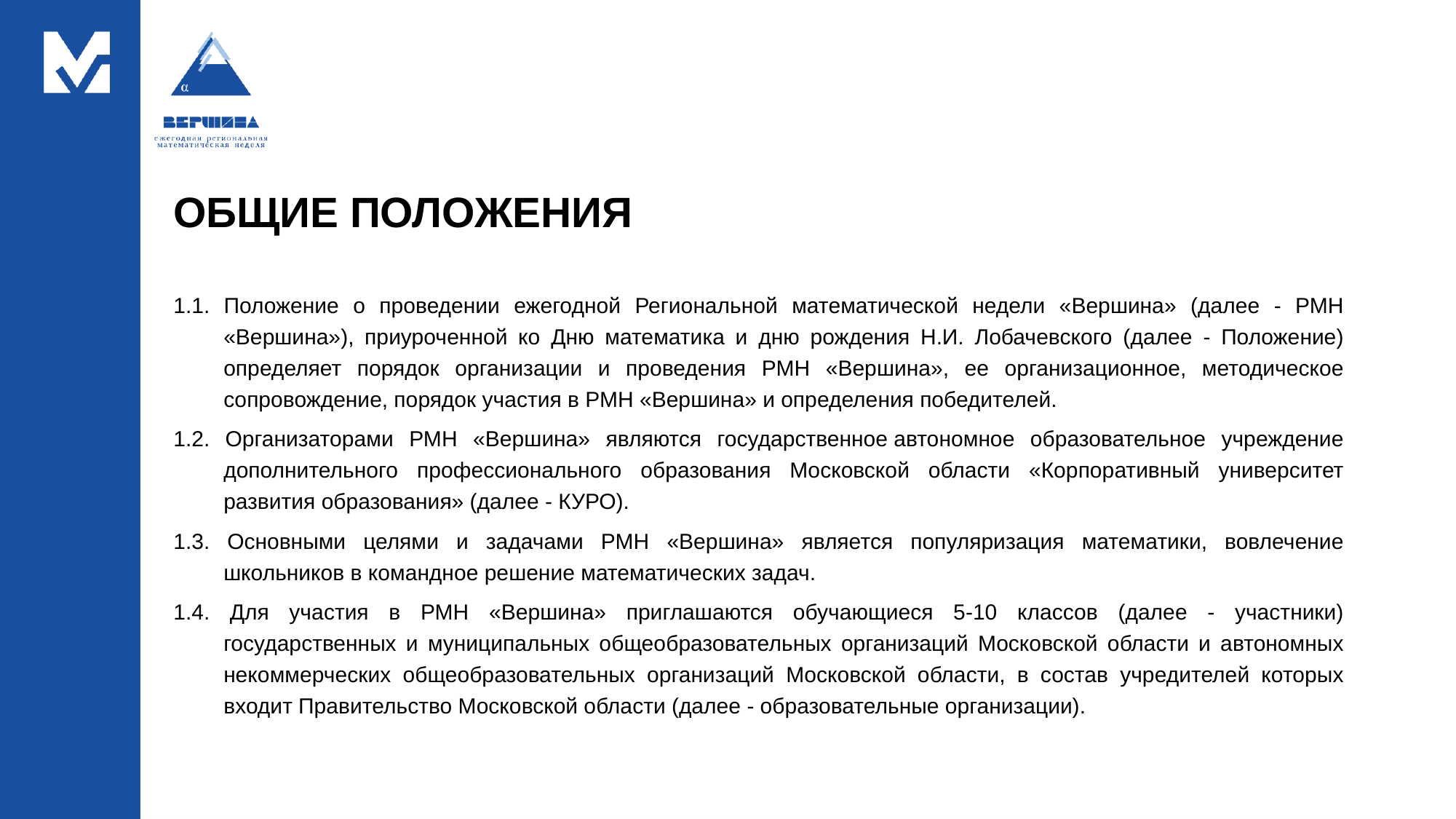

# ОБЩИЕ ПОЛОЖЕНИЯ
1.1. Положение о проведении ежегодной Региональной математической недели «Вершина» (далее - РМН «Вершина»), приуроченной ко Дню математика и дню рождения Н.И. Лобачевского (далее - Положение) определяет порядок организации и проведения РМН «Вершина», ее организационное, методическое сопровождение, порядок участия в РМН «Вершина» и определения победителей.
1.2. Организаторами РМН «Вершина» являются государственное автономное образовательное учреждение дополнительного профессионального образования Московской области «Корпоративный университет развития образования» (далее - КУРО).
1.3. Основными целями и задачами РМН «Вершина» является популяризация математики, вовлечение школьников в командное решение математических задач.
1.4. Для участия в РМН «Вершина» приглашаются обучающиеся 5-10 классов (далее - участники) государственных и муниципальных общеобразовательных организаций Московской области и автономных некоммерческих общеобразовательных организаций Московской области, в состав учредителей которых входит Правительство Московской области (далее - образовательные организации).